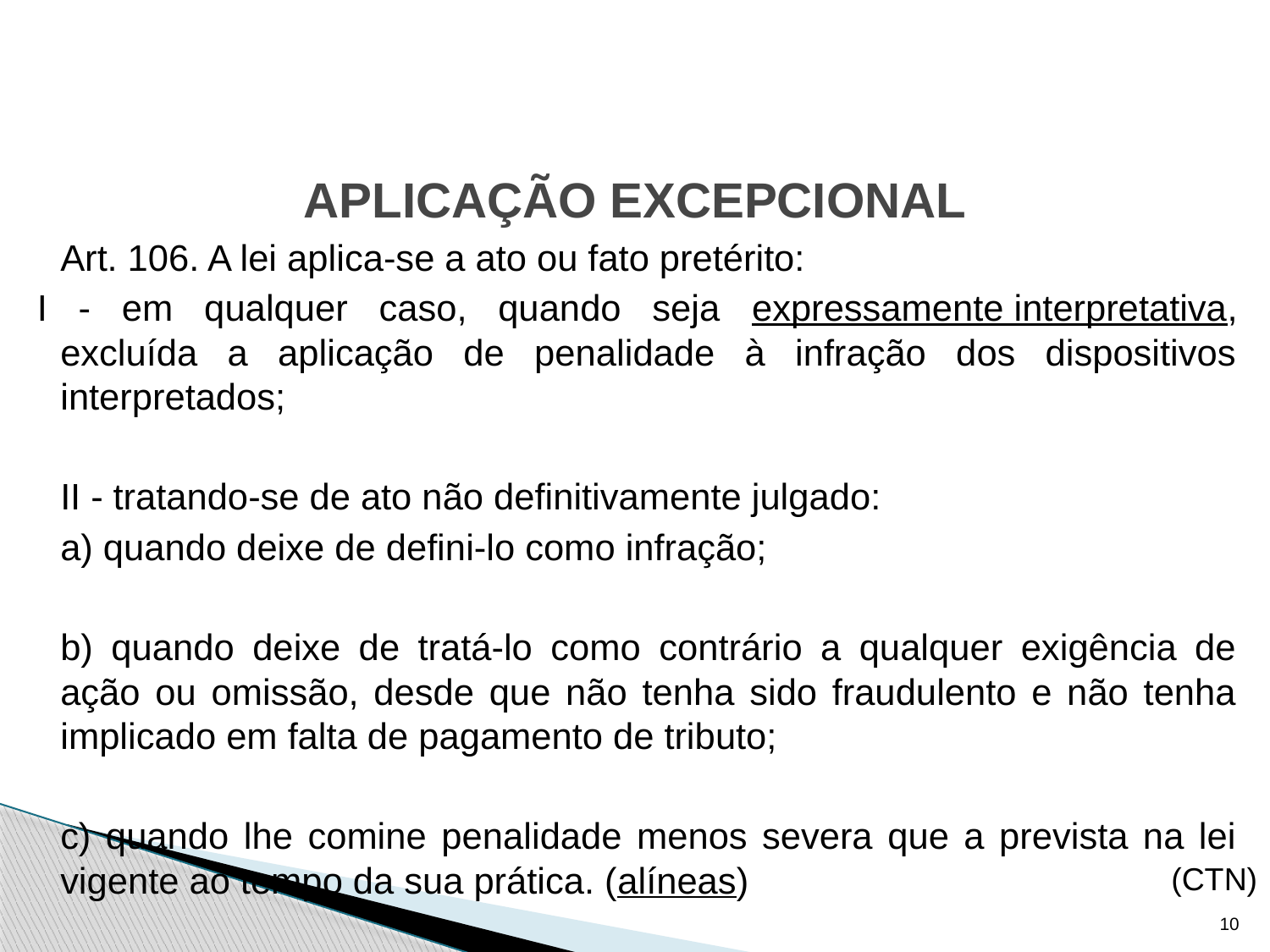

# APLICAÇÃO EXCEPCIONAL
	Art. 106. A lei aplica-se a ato ou fato pretérito:
 I - em qualquer caso, quando seja expressamente interpretativa, excluída a aplicação de penalidade à infração dos dispositivos interpretados;

	II - tratando-se de ato não definitivamente julgado:
	a) quando deixe de defini-lo como infração;

	b) quando deixe de tratá-lo como contrário a qualquer exigência de ação ou omissão, desde que não tenha sido fraudulento e não tenha implicado em falta de pagamento de tributo;

	c) quando lhe comine penalidade menos severa que a prevista na lei vigente ao tempo da sua prática. (alíneas)

(CTN)

10